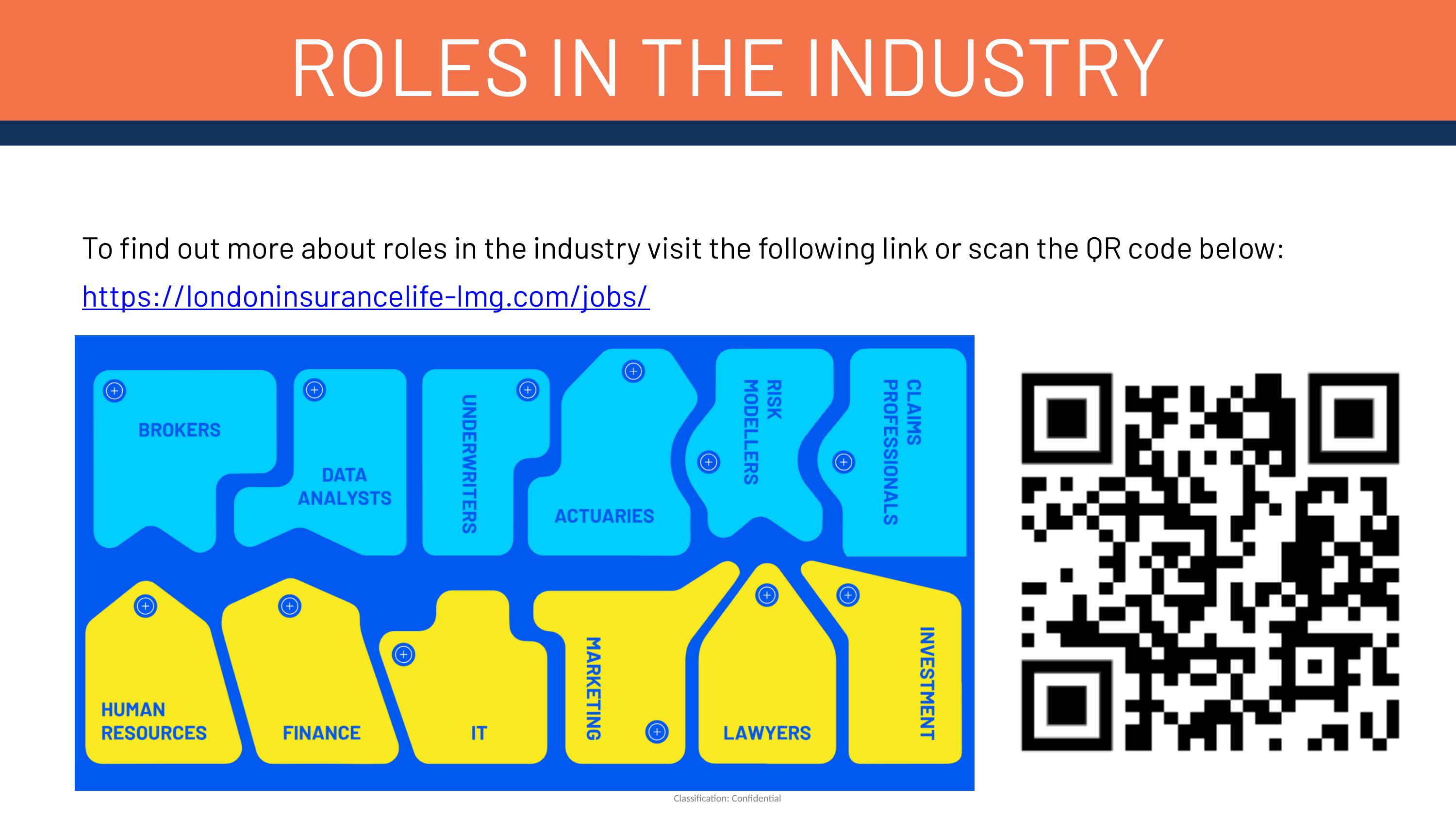

ROLES IN THE INDUSTRY
To find out more about roles in the industry visit the following link or scan the QR code below:
https://londoninsurancelife-lmg.com/jobs/